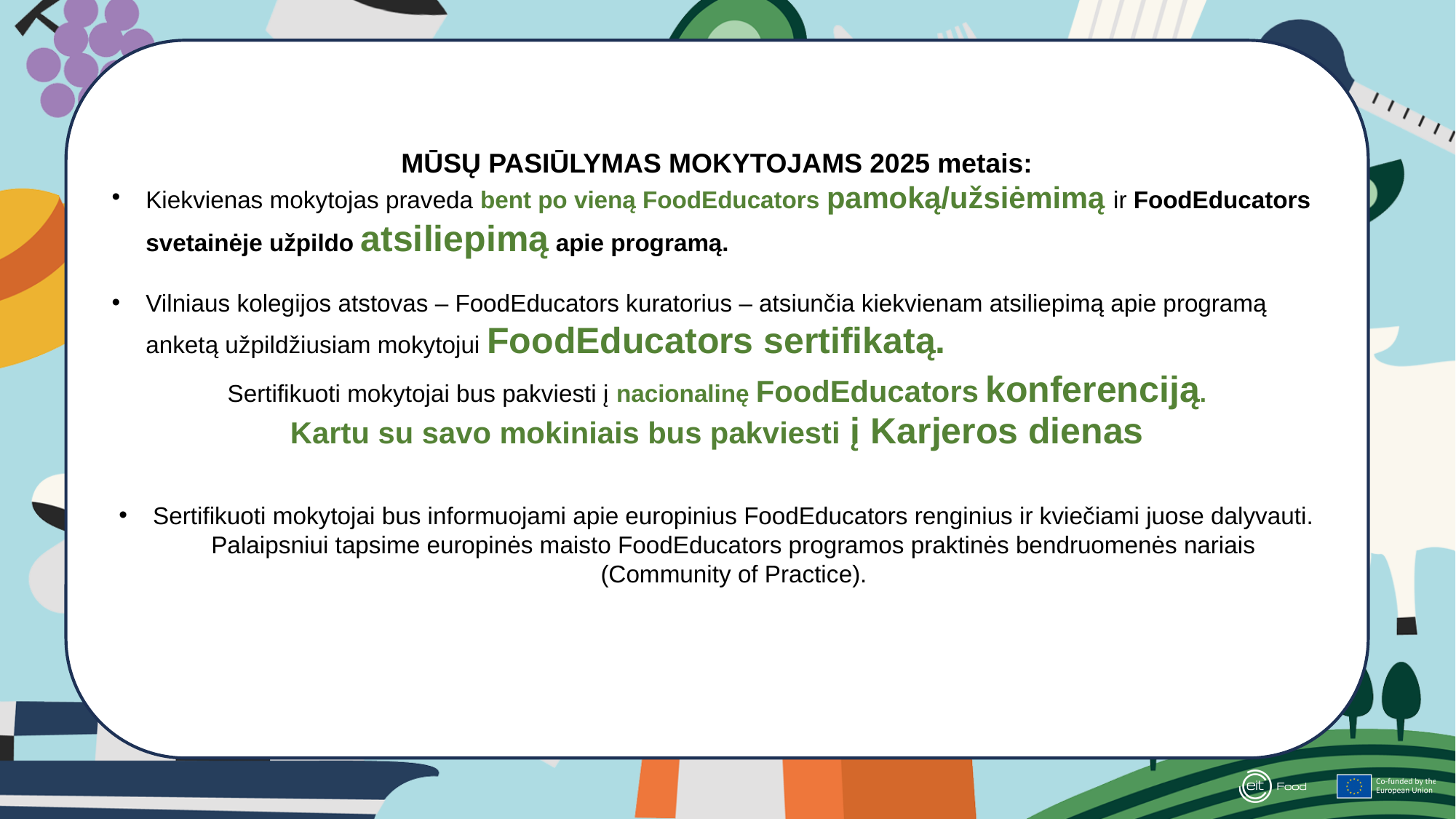

MŪSŲ PASIŪLYMAS MOKYTOJAMS 2025 metais:
Kiekvienas mokytojas praveda bent po vieną FoodEducators pamoką/užsiėmimą ir FoodEducators svetainėje užpildo atsiliepimą apie programą.

Vilniaus kolegijos atstovas – FoodEducators kuratorius – atsiunčia kiekvienam atsiliepimą apie programą anketą užpildžiusiam mokytojui FoodEducators sertifikatą.

Sertifikuoti mokytojai bus pakviesti į nacionalinę FoodEducators konferenciją.

Kartu su savo mokiniais bus pakviesti į Karjeros dienas

Sertifikuoti mokytojai bus informuojami apie europinius FoodEducators renginius ir kviečiami juose dalyvauti. Palaipsniui tapsime europinės maisto FoodEducators programos praktinės bendruomenės nariais (Community of Practice).